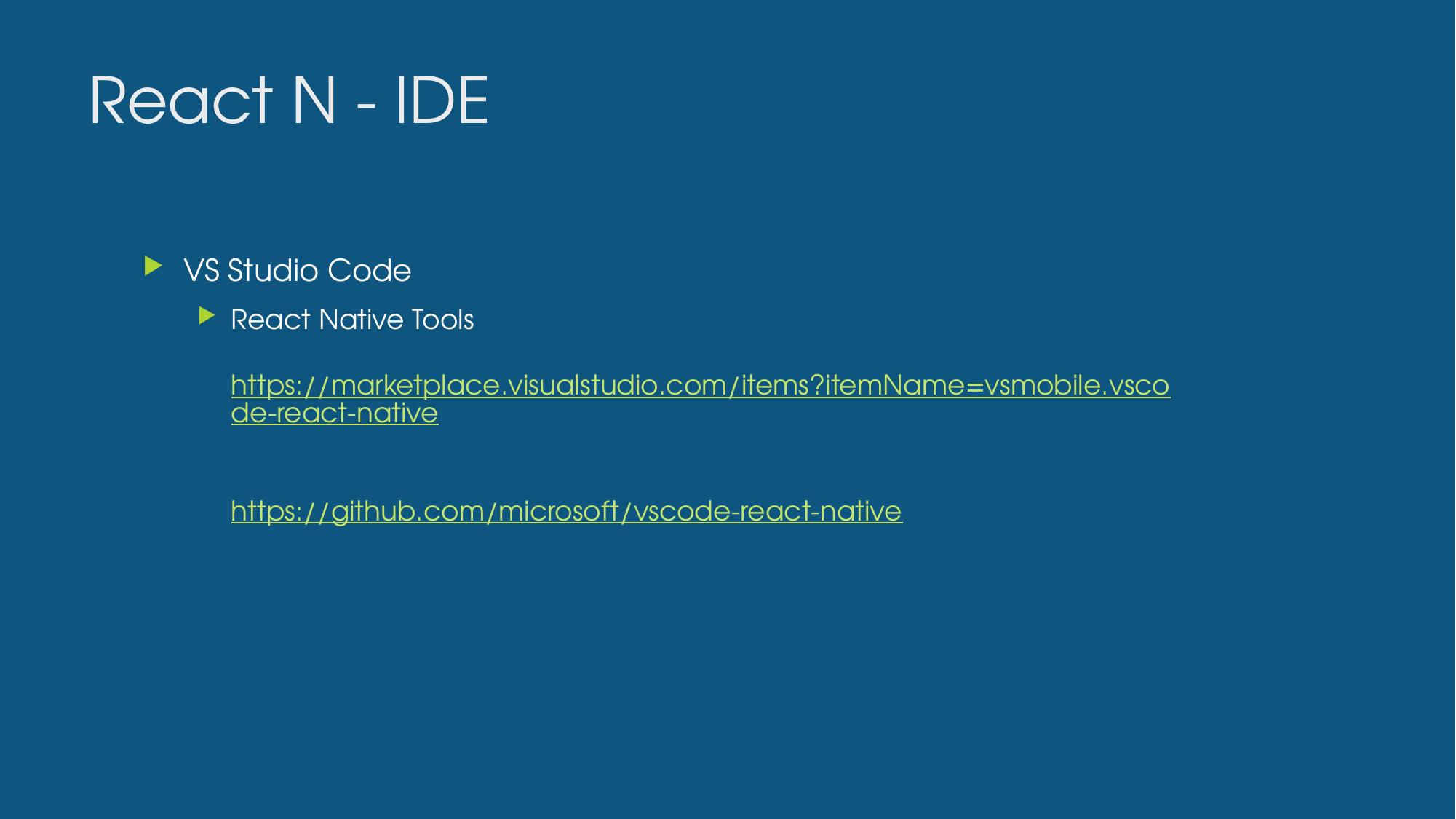

9
# React N - IDE
VS Studio Code
React Native Tools
https://marketplace.visualstudio.com/items?itemName=vsmobile.vscode-react-native
https://github.com/microsoft/vscode-react-native